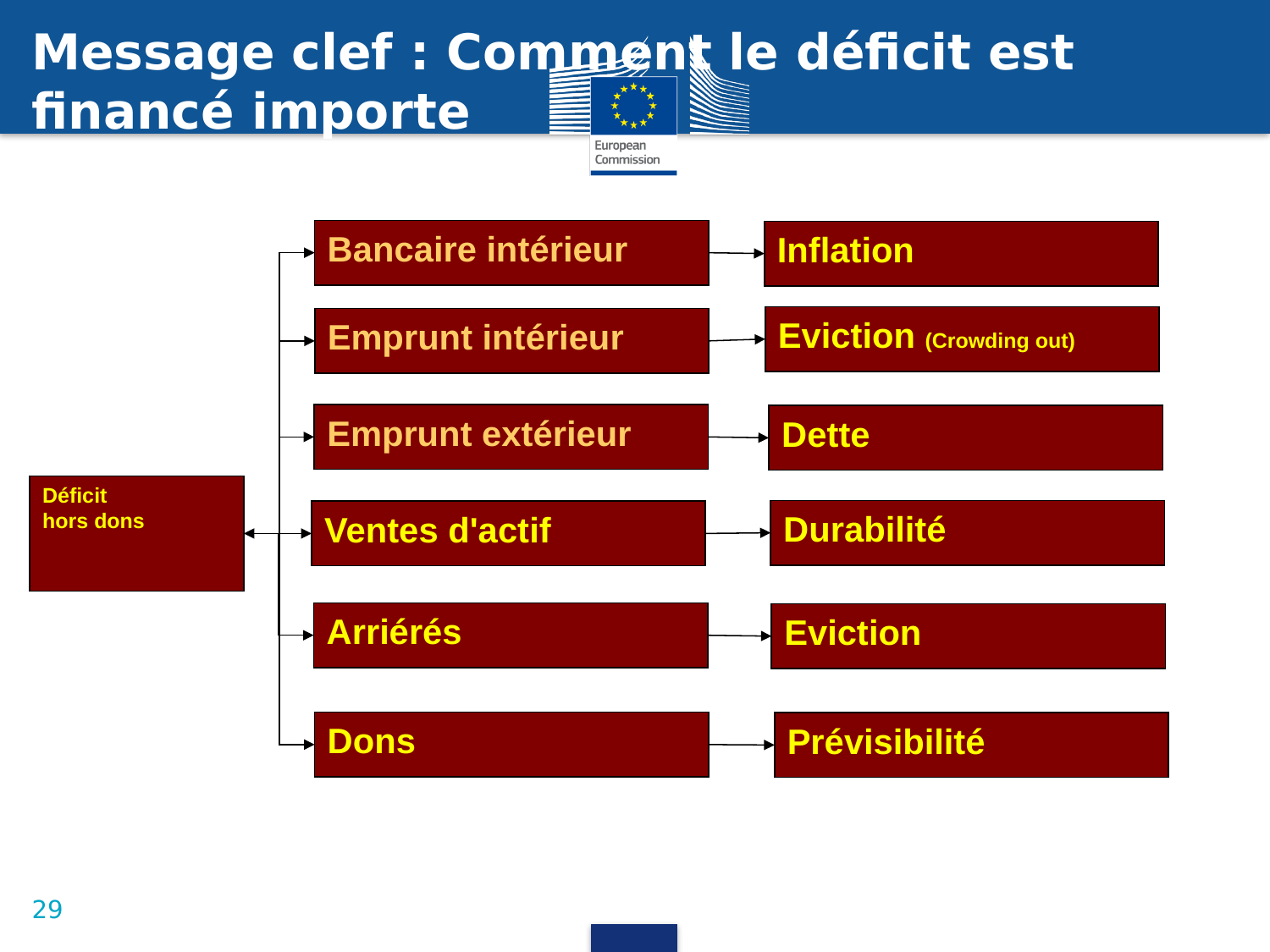

Message clef : Comment le déficit est financé importe

Bancaire intérieur
Inflation
Eviction (Crowding out)
Emprunt intérieur
Emprunt extérieur
Dette
Déficit
hors dons
Durabilité
Ventes d'actif
Arriérés
Eviction
Dons
Prévisibilité
29